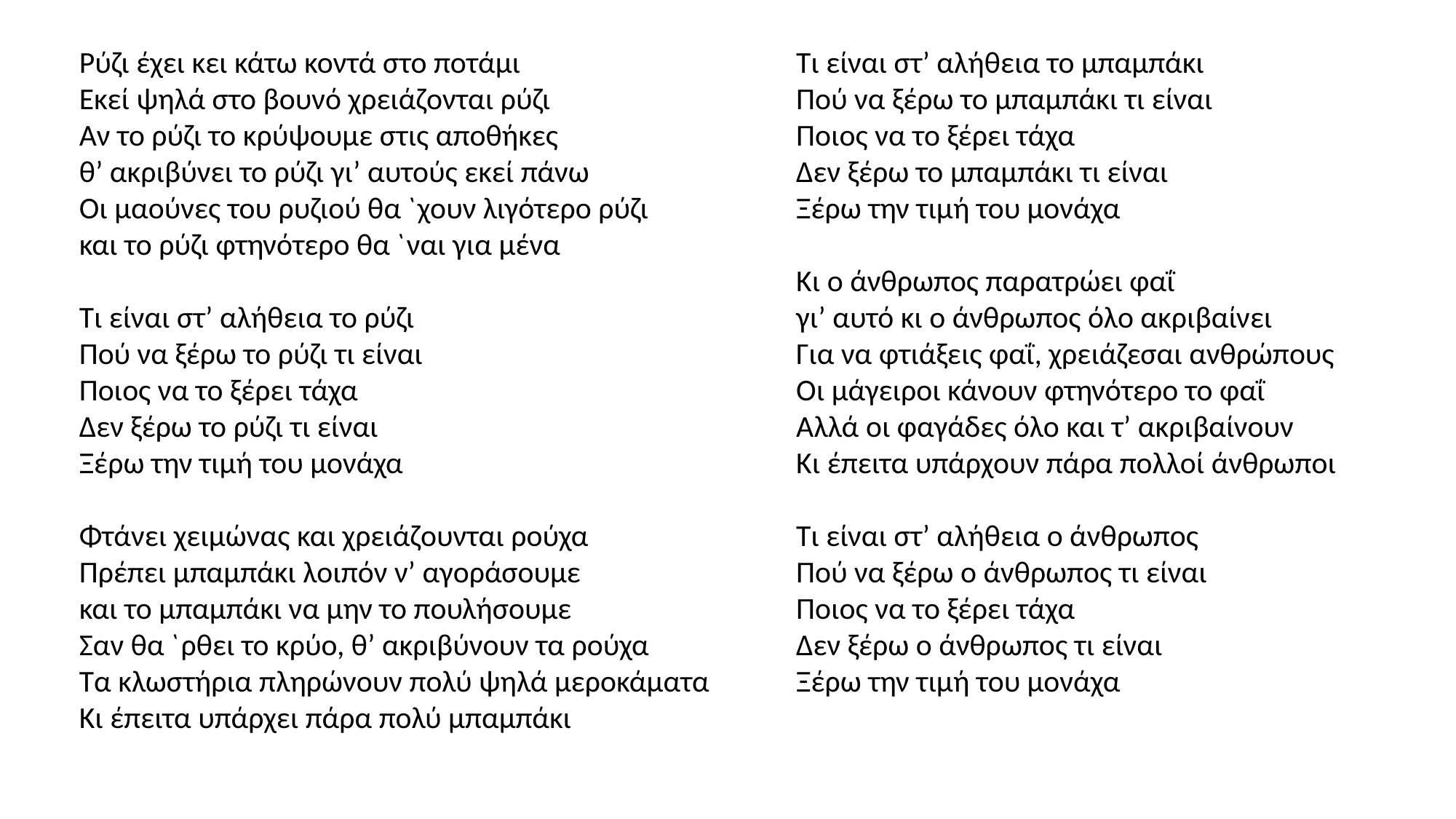

Ρύζι έχει κει κάτω κοντά στο ποτάμι
Εκεί ψηλά στο βουνό χρειάζονται ρύζι
Αν το ρύζι το κρύψουμε στις αποθήκες
θ’ ακριβύνει το ρύζι γι’ αυτούς εκεί πάνω
Οι μαούνες του ρυζιού θα `χουν λιγότερο ρύζι
και το ρύζι φτηνότερο θα `ναι για μένα

Τι είναι στ’ αλήθεια το ρύζι
Πού να ξέρω το ρύζι τι είναι
Ποιος να το ξέρει τάχα
Δεν ξέρω το ρύζι τι είναι
Ξέρω την τιμή του μονάχα

Φτάνει χειμώνας και χρειάζουνται ρούχα
Πρέπει μπαμπάκι λοιπόν ν’ αγοράσουμε
και το μπαμπάκι να μην το πουλήσουμε
Σαν θα `ρθει το κρύο, θ’ ακριβύνουν τα ρούχα
Τα κλωστήρια πληρώνουν πολύ ψηλά μεροκάματα
Κι έπειτα υπάρχει πάρα πολύ μπαμπάκι
Τι είναι στ’ αλήθεια το μπαμπάκι
Πού να ξέρω το μπαμπάκι τι είναι
Ποιος να το ξέρει τάχα
Δεν ξέρω το μπαμπάκι τι είναι
Ξέρω την τιμή του μονάχα

Κι ο άνθρωπος παρατρώει φαΐ
γι’ αυτό κι ο άνθρωπος όλο ακριβαίνει
Για να φτιάξεις φαΐ, χρειάζεσαι ανθρώπους
Οι μάγειροι κάνουν φτηνότερο το φαΐ
Αλλά οι φαγάδες όλο και τ’ ακριβαίνουν
Κι έπειτα υπάρχουν πάρα πολλοί άνθρωποι

Τι είναι στ’ αλήθεια ο άνθρωπος
Πού να ξέρω ο άνθρωπος τι είναι
Ποιος να το ξέρει τάχα
Δεν ξέρω ο άνθρωπος τι είναι
Ξέρω την τιμή του μονάχα